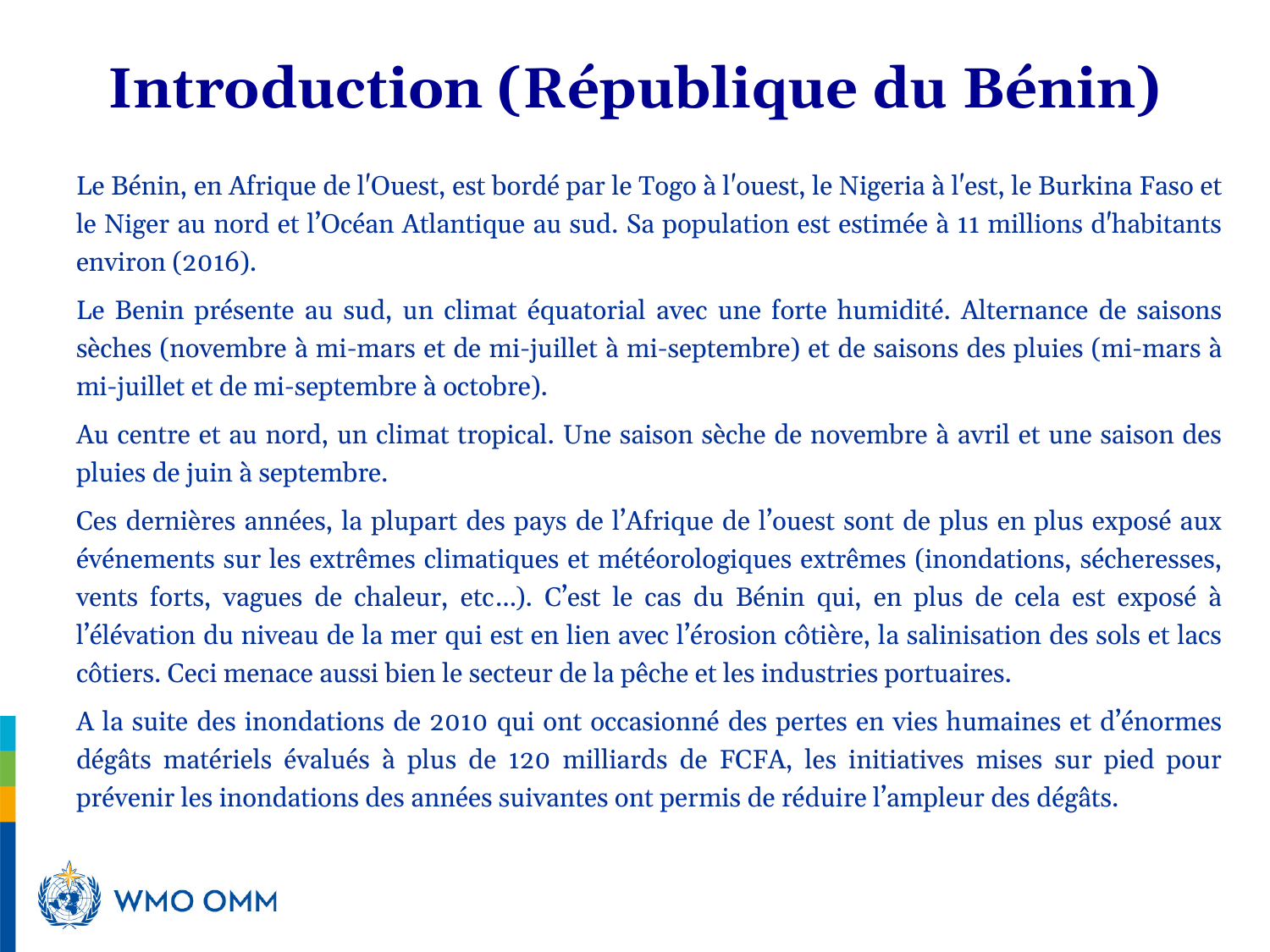

# Introduction (République du Bénin)
Le Bénin, en Afrique de l'Ouest, est bordé par le Togo à l'ouest, le Nigeria à l'est, le Burkina Faso et le Niger au nord et l’Océan Atlantique au sud. Sa population est estimée à 11 millions d'habitants environ (2016).
Le Benin présente au sud, un climat équatorial avec une forte humidité. Alternance de saisons sèches (novembre à mi-mars et de mi-juillet à mi-septembre) et de saisons des pluies (mi-mars à mi-juillet et de mi-septembre à octobre).
Au centre et au nord, un climat tropical. Une saison sèche de novembre à avril et une saison des pluies de juin à septembre.
Ces dernières années, la plupart des pays de l’Afrique de l’ouest sont de plus en plus exposé aux événements sur les extrêmes climatiques et météorologiques extrêmes (inondations, sécheresses, vents forts, vagues de chaleur, etc…). C’est le cas du Bénin qui, en plus de cela est exposé à l’élévation du niveau de la mer qui est en lien avec l’érosion côtière, la salinisation des sols et lacs côtiers. Ceci menace aussi bien le secteur de la pêche et les industries portuaires.
A la suite des inondations de 2010 qui ont occasionné des pertes en vies humaines et d’énormes dégâts matériels évalués à plus de 120 milliards de FCFA, les initiatives mises sur pied pour prévenir les inondations des années suivantes ont permis de réduire l’ampleur des dégâts.